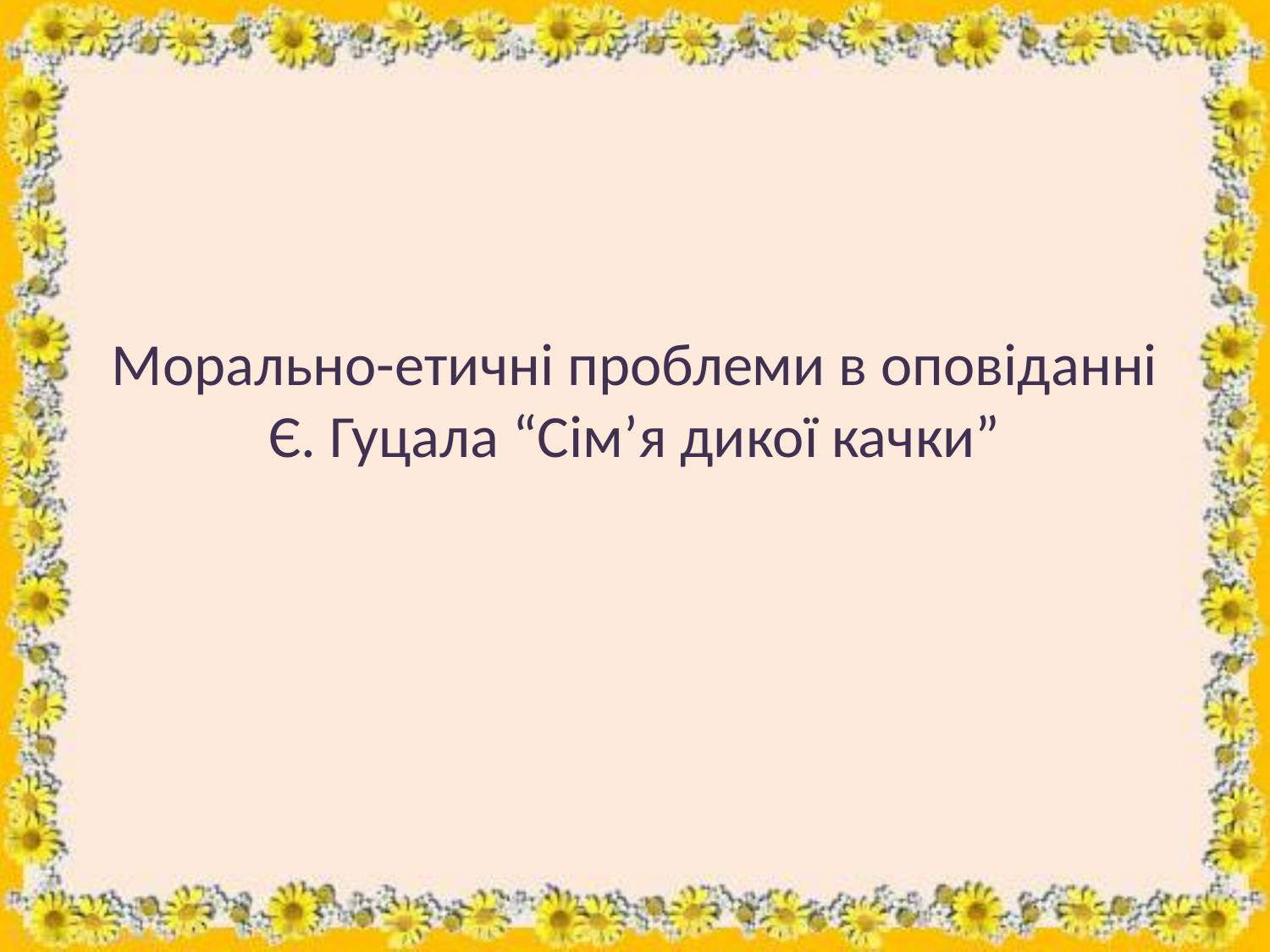

# Морально-етичні проблеми в оповіданні Є. Гуцала “Сім’я дикої качки”